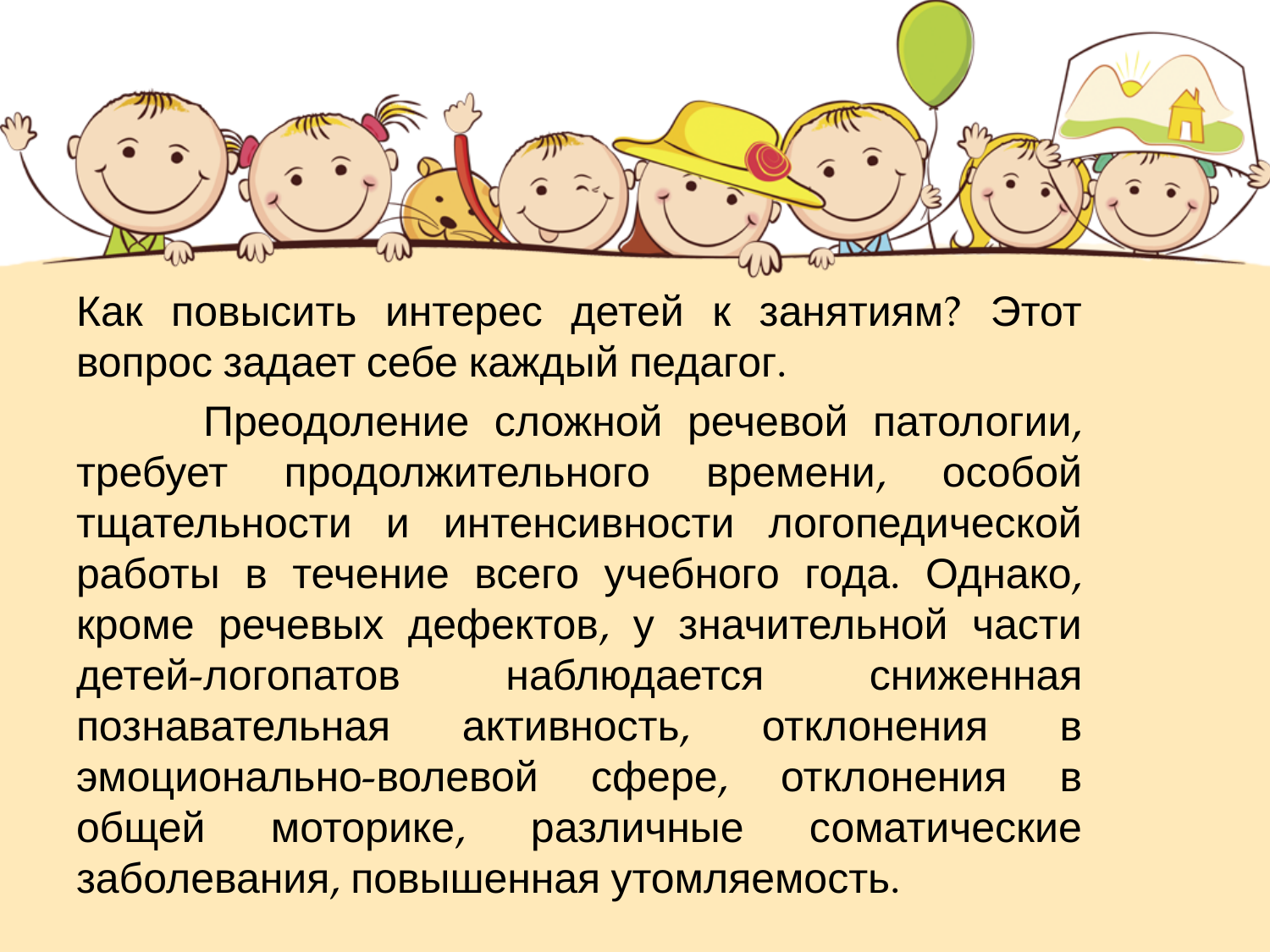

Как повысить интерес детей к занятиям? Этот вопрос задает себе каждый педагог.
	Преодоление сложной речевой патологии, требует продолжительного времени, особой тщательности и интенсивности логопедической работы в течение всего учебного года. Однако, кроме речевых дефектов, у значительной части детей-логопатов наблюдается сниженная познавательная активность, отклонения в эмоционально-волевой сфере, отклонения в общей моторике, различные соматические заболевания, повышенная утомляемость.